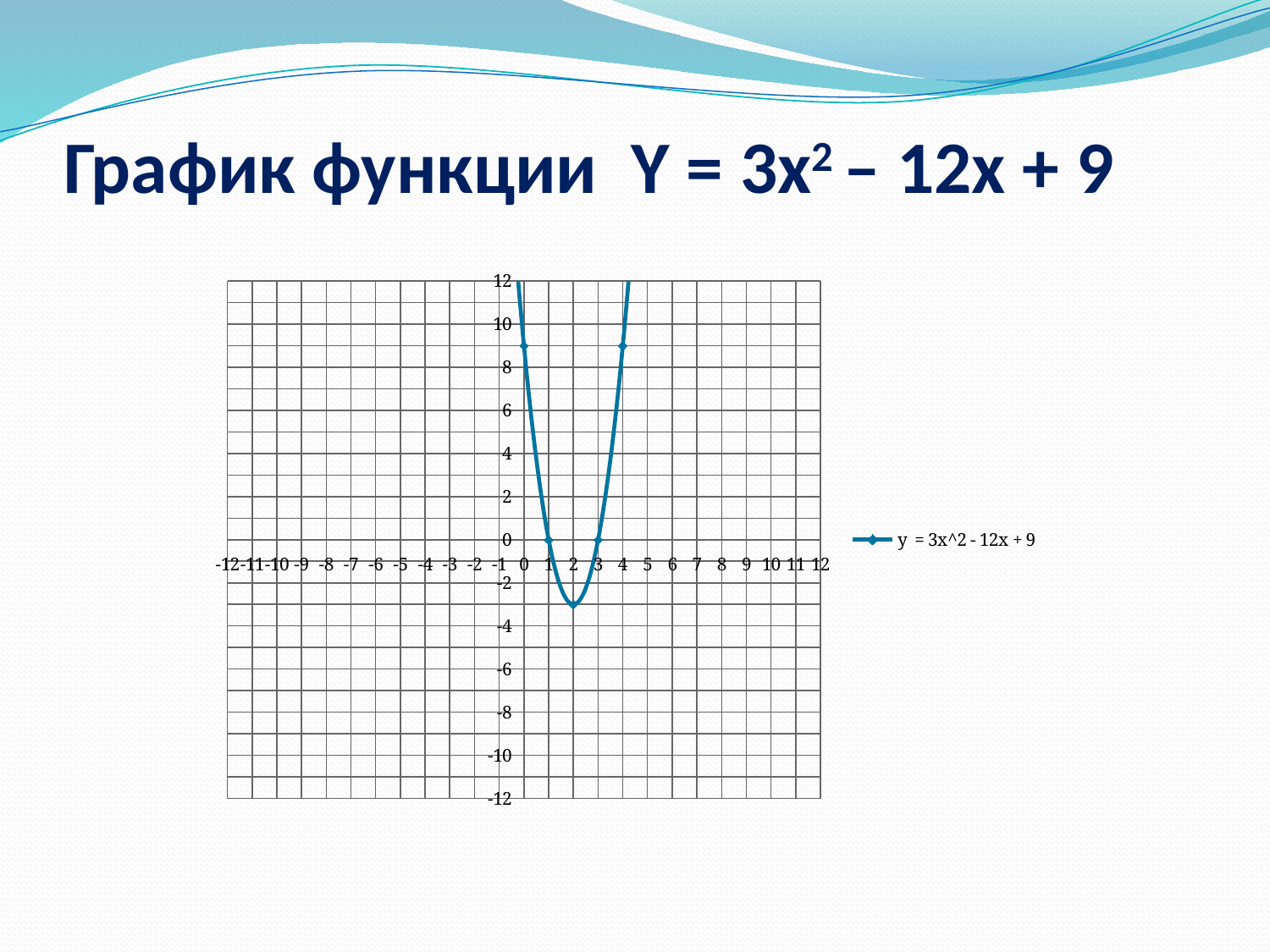

# График функции  Y = 3x2 – 12x + 9

### Chart

| Category |  |
|---|---|